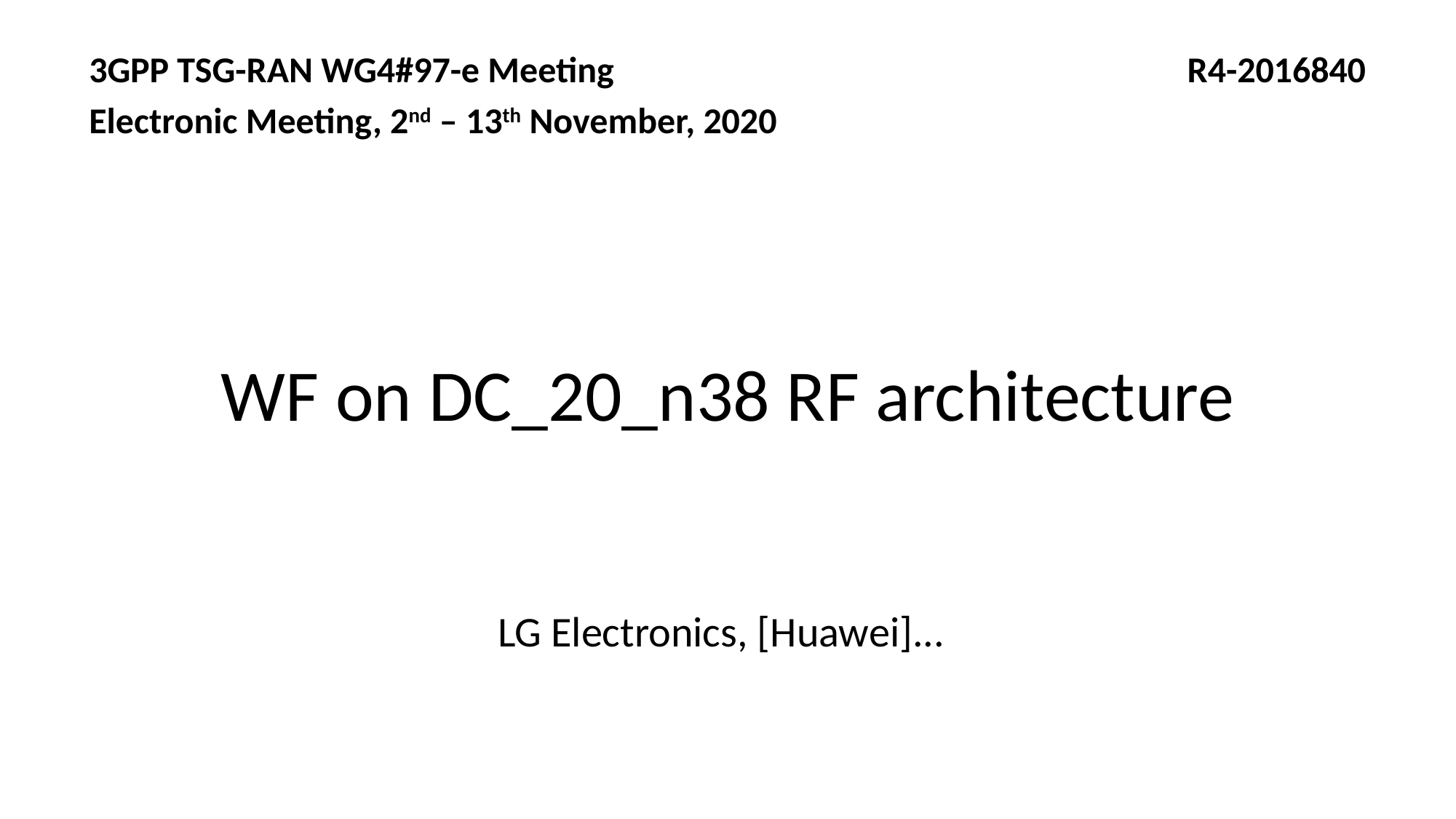

3GPP TSG-RAN WG4#97-e Meeting                                                                      R4-2016840
Electronic Meeting, 2nd – 13th November, 2020
# WF on DC_20_n38 RF architecture
LG Electronics, [Huawei]...